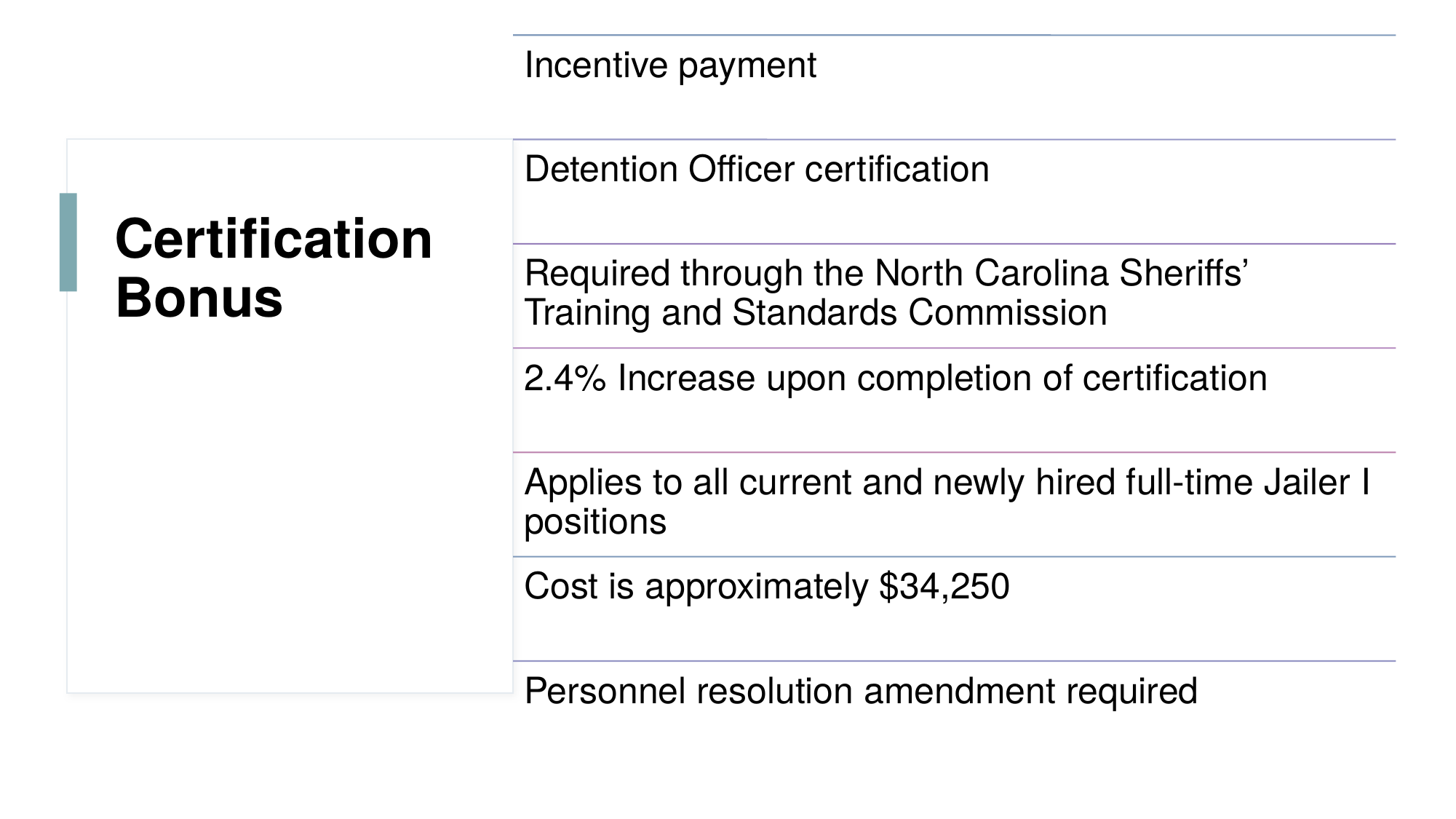

Incentive payment
Detention Officer certification
Required through the North Carolina Sheriffs’ Training and Standards Commission
2.4% Increase upon completion of certification
Applies to all current and newly hired full-time Jailer I positions
Cost is approximately $34,250
Personnel resolution amendment required

# Certification Bonus